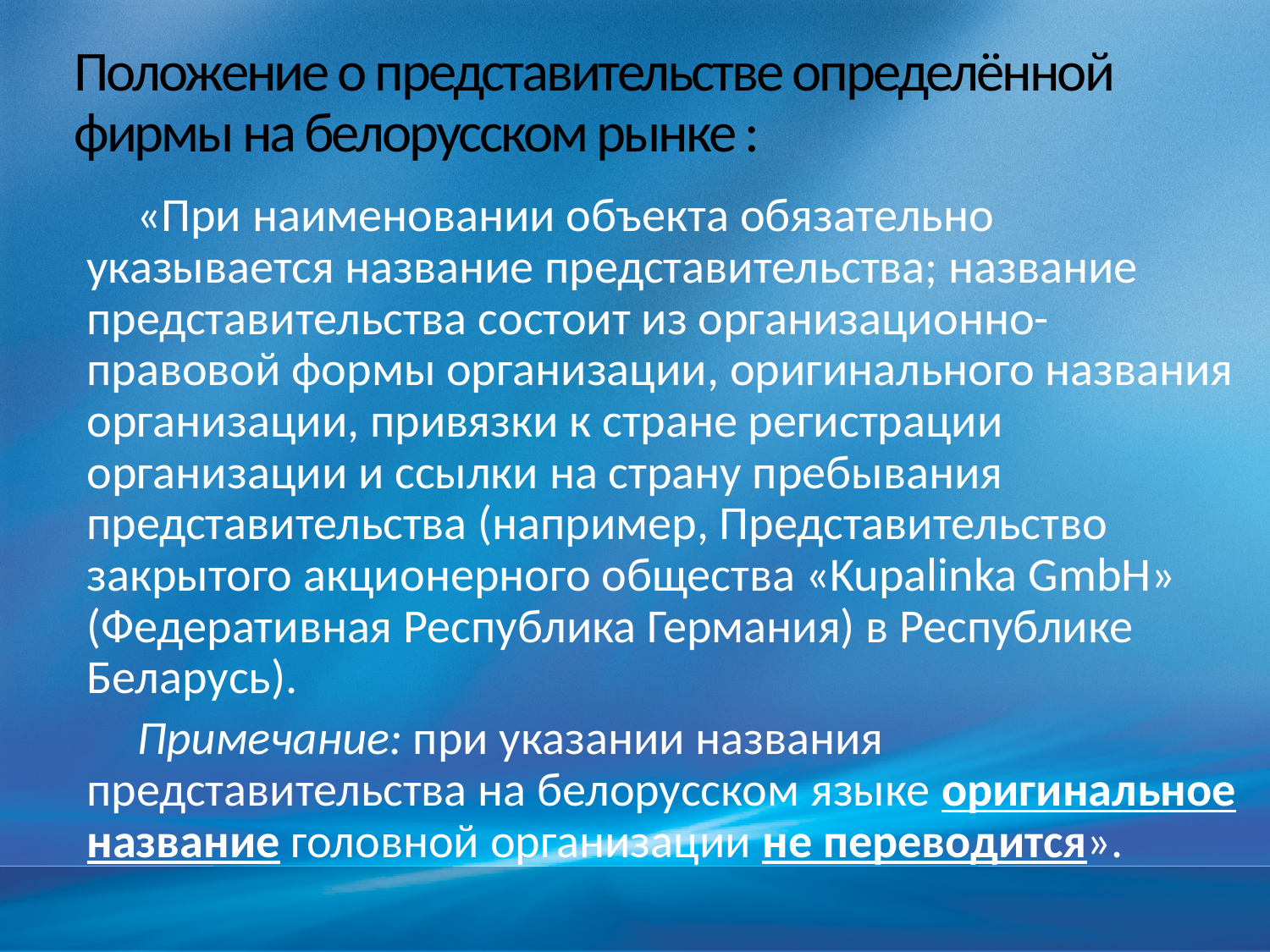

# Положение о представительстве определённой фирмы на белорусском рынке :
«При наименовании объекта обязательно указывается название представительства; название представительства состоит из организационно-правовой формы организации, оригинального названия организации, привязки к стране регистрации организации и ссылки на страну пребывания представительства (например, Представительство закрытого акционерного общества «Kupalinka GmbH» (Федеративная Республика Германия) в Республике Беларусь).
Примечание: при указании названия представительства на белорусском языке оригинальное название головной организации не переводится».